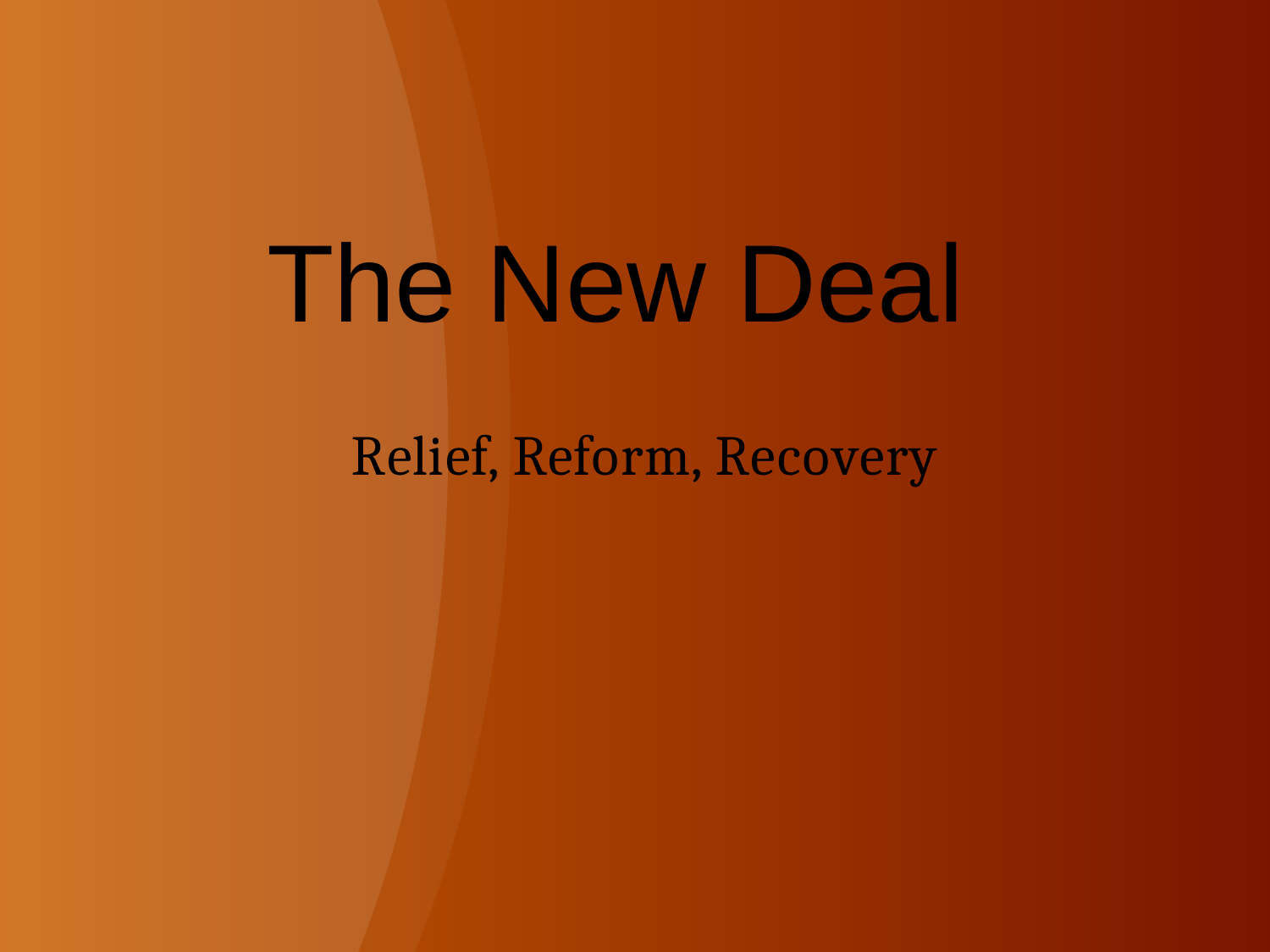

# The New Deal
Relief, Reform, Recovery